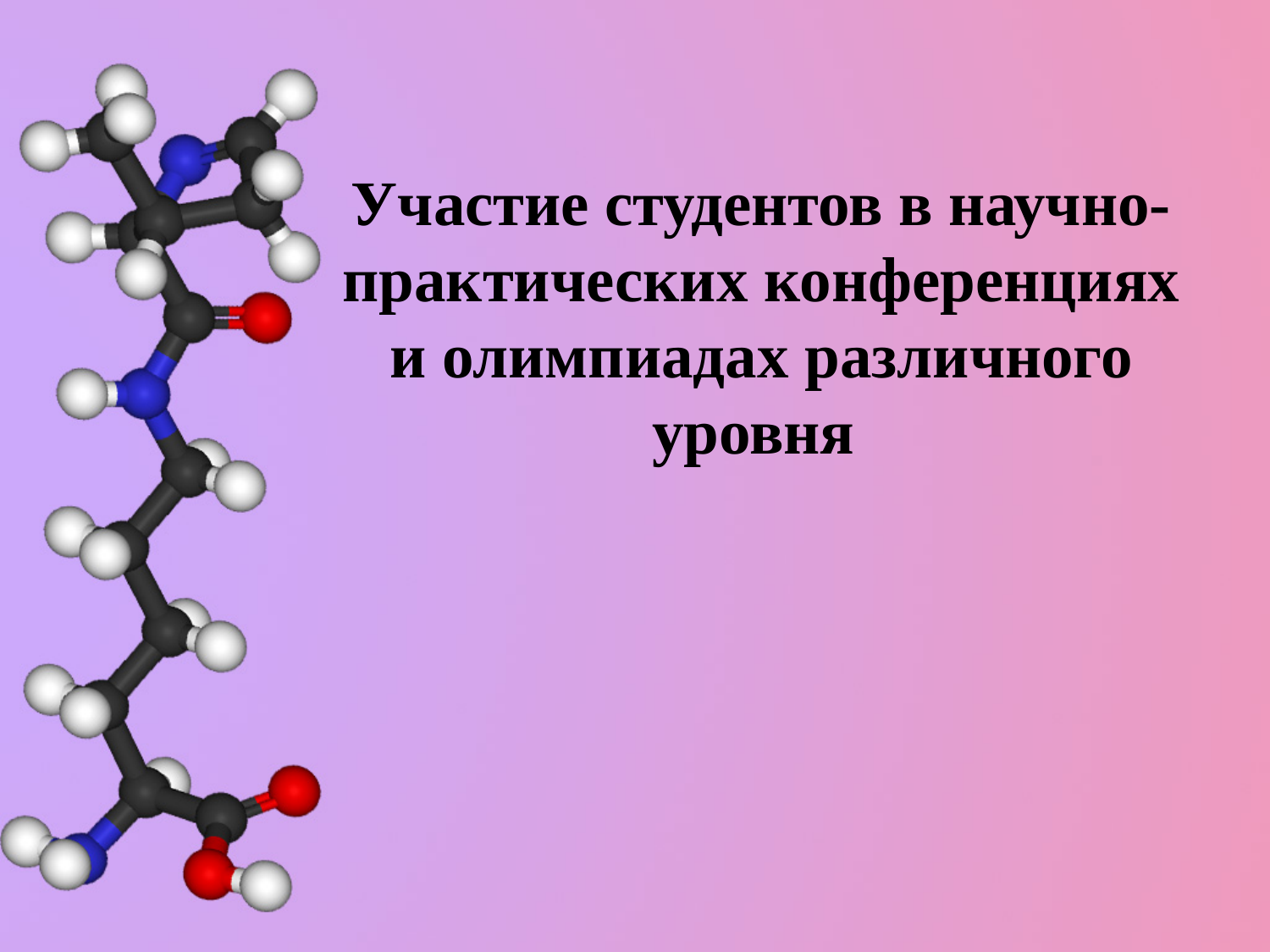

Участие студентов в научно-практических конференциях и олимпиадах различного уровня